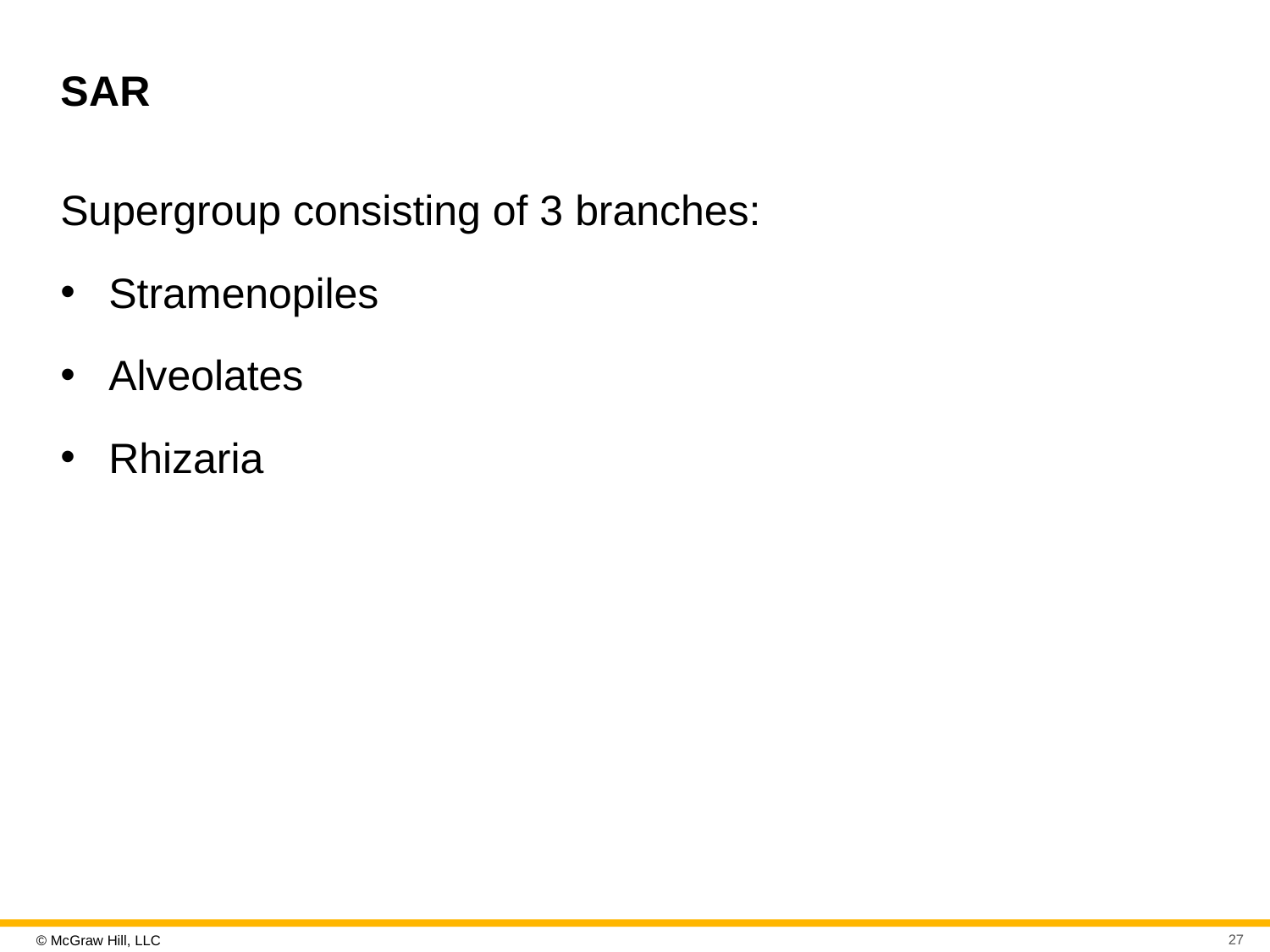

# S A R
Supergroup consisting of 3 branches:
Stramenopiles
Alveolates
Rhizaria
27